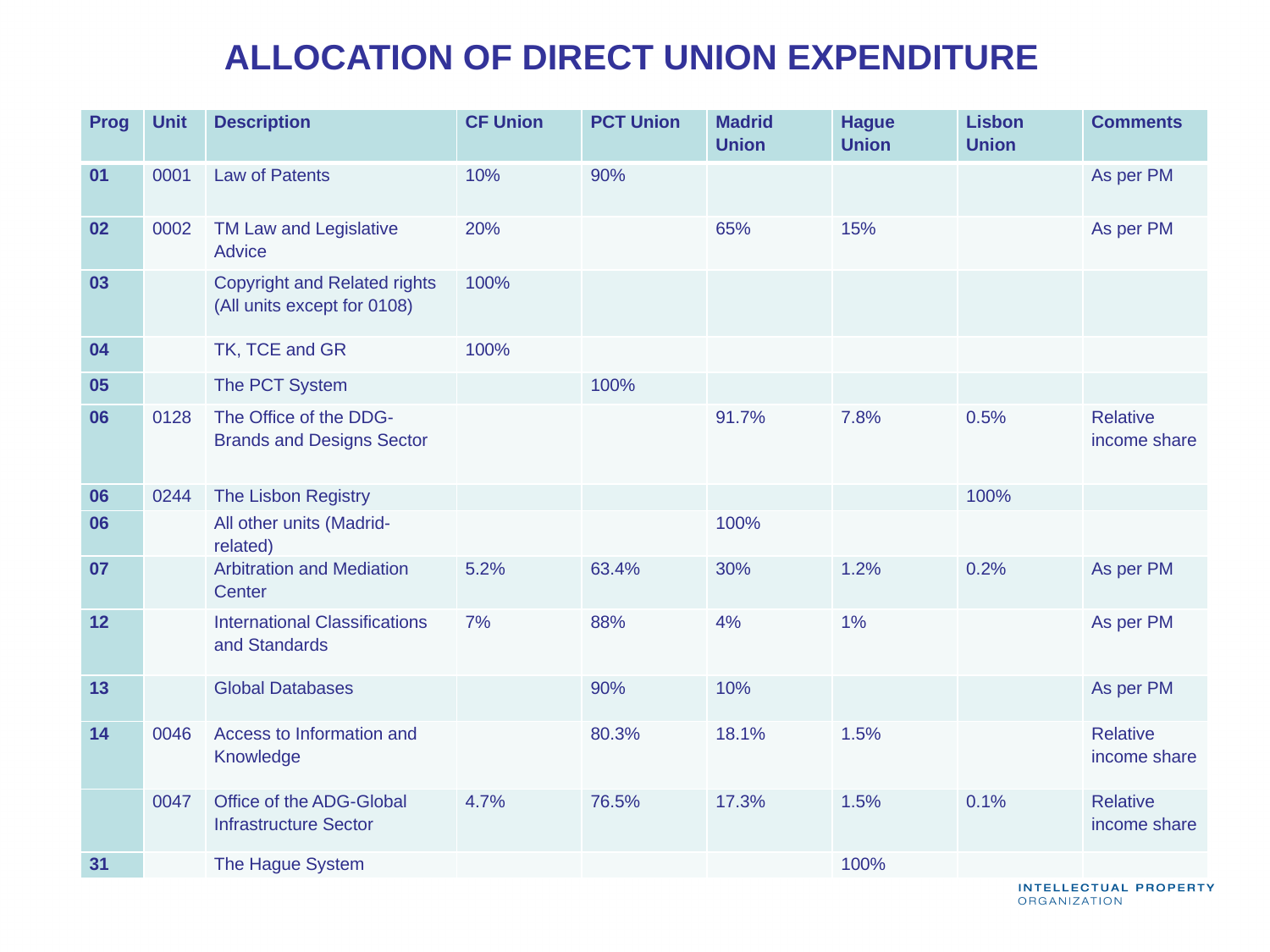

ALLOCATION OF DIRECT UNION EXPENDITURE
| Prog | Unit | Description | CF Union | PCT Union | Madrid Union | Hague Union | Lisbon Union | Comments |
| --- | --- | --- | --- | --- | --- | --- | --- | --- |
| 01 | 0001 | Law of Patents | 10% | 90% |  |  |  | As per PM |
| 02 | 0002 | TM Law and Legislative Advice | 20% |  | 65% | 15% |  | As per PM |
| 03 |  | Copyright and Related rights (All units except for 0108) | 100% |  |  |  |  |  |
| 04 |  | TK, TCE and GR | 100% |  |  |  |  |  |
| 05 |  | The PCT System |  | 100% |  |  |  |  |
| 06 | 0128 | The Office of the DDG-Brands and Designs Sector |  |  | 91.7% | 7.8% | 0.5% | Relative income share |
| 06 | 0244 | The Lisbon Registry |  |  |  |  | 100% |  |
| 06 |  | All other units (Madrid-related) |  |  | 100% |  |  |  |
| 07 |  | Arbitration and Mediation Center | 5.2% | 63.4% | 30% | 1.2% | 0.2% | As per PM |
| 12 |  | International Classifications and Standards | 7% | 88% | 4% | 1% |  | As per PM |
| 13 |  | Global Databases |  | 90% | 10% |  |  | As per PM |
| 14 | 0046 | Access to Information and Knowledge |  | 80.3% | 18.1% | 1.5% |  | Relative income share |
|  | 0047 | Office of the ADG-Global Infrastructure Sector | 4.7% | 76.5% | 17.3% | 1.5% | 0.1% | Relative income share |
| 31 |  | The Hague System |  |  |  | 100% |  |  |